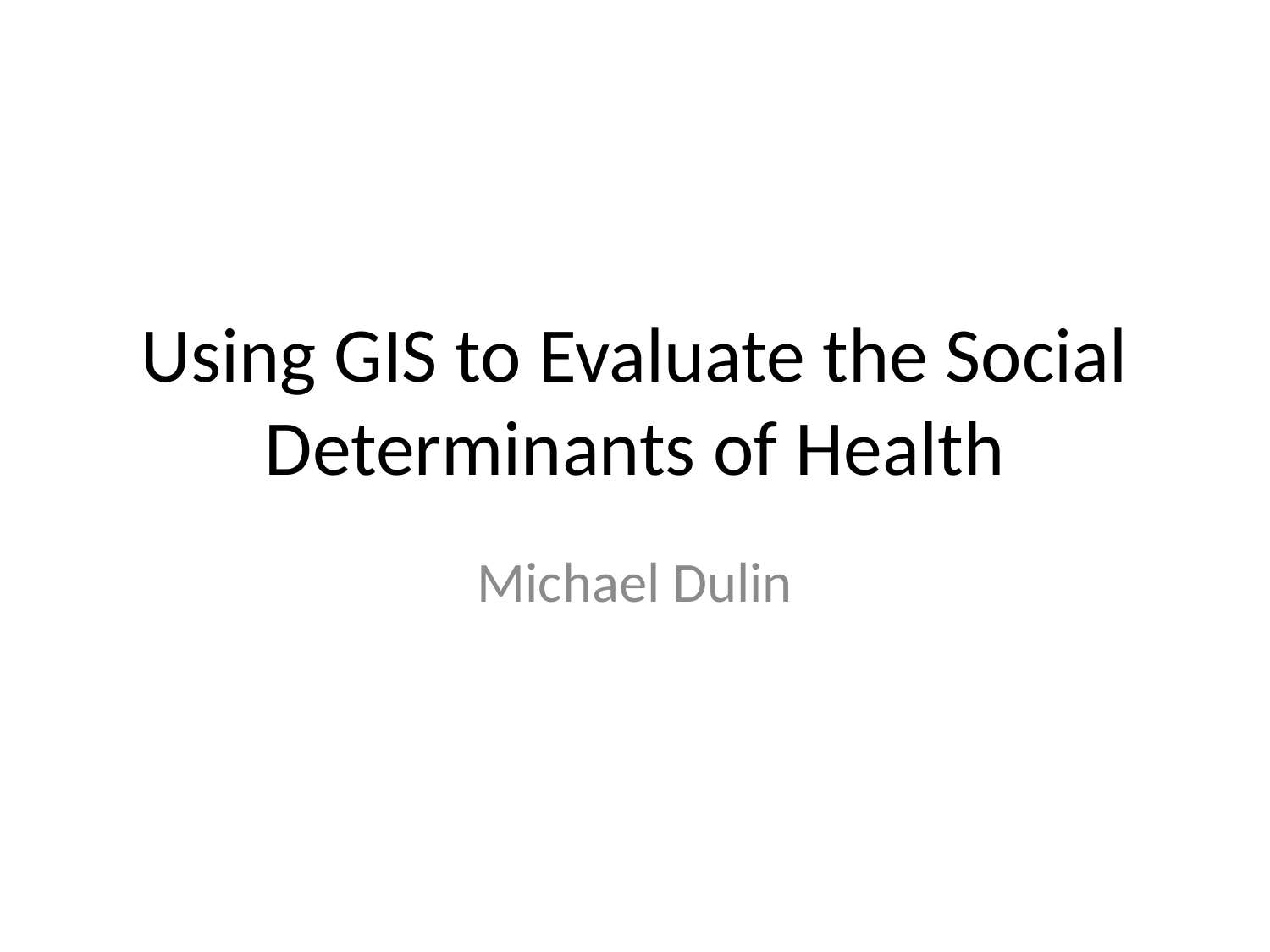

# Using GIS to Evaluate the Social Determinants of Health
Michael Dulin